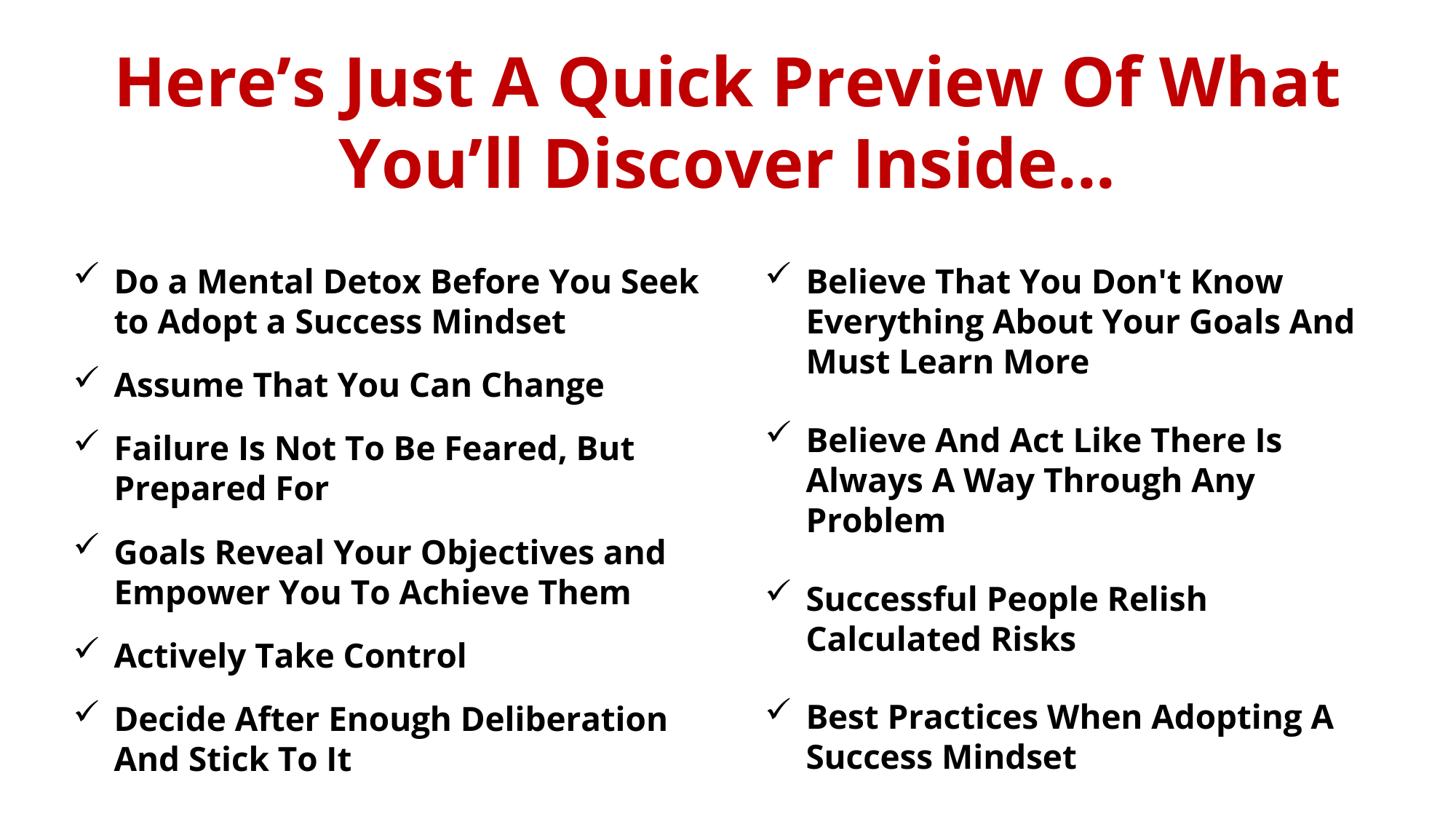

Here’s Just A Quick Preview Of What You’ll Discover Inside...
Do a Mental Detox Before You Seek to Adopt a Success Mindset
Believe That You Don't Know Everything About Your Goals And Must Learn More
Assume That You Can Change
Believe And Act Like There Is Always A Way Through Any Problem
Failure Is Not To Be Feared, But Prepared For
Goals Reveal Your Objectives and Empower You To Achieve Them
Successful People Relish Calculated Risks
Actively Take Control
Best Practices When Adopting A Success Mindset
Decide After Enough Deliberation And Stick To It